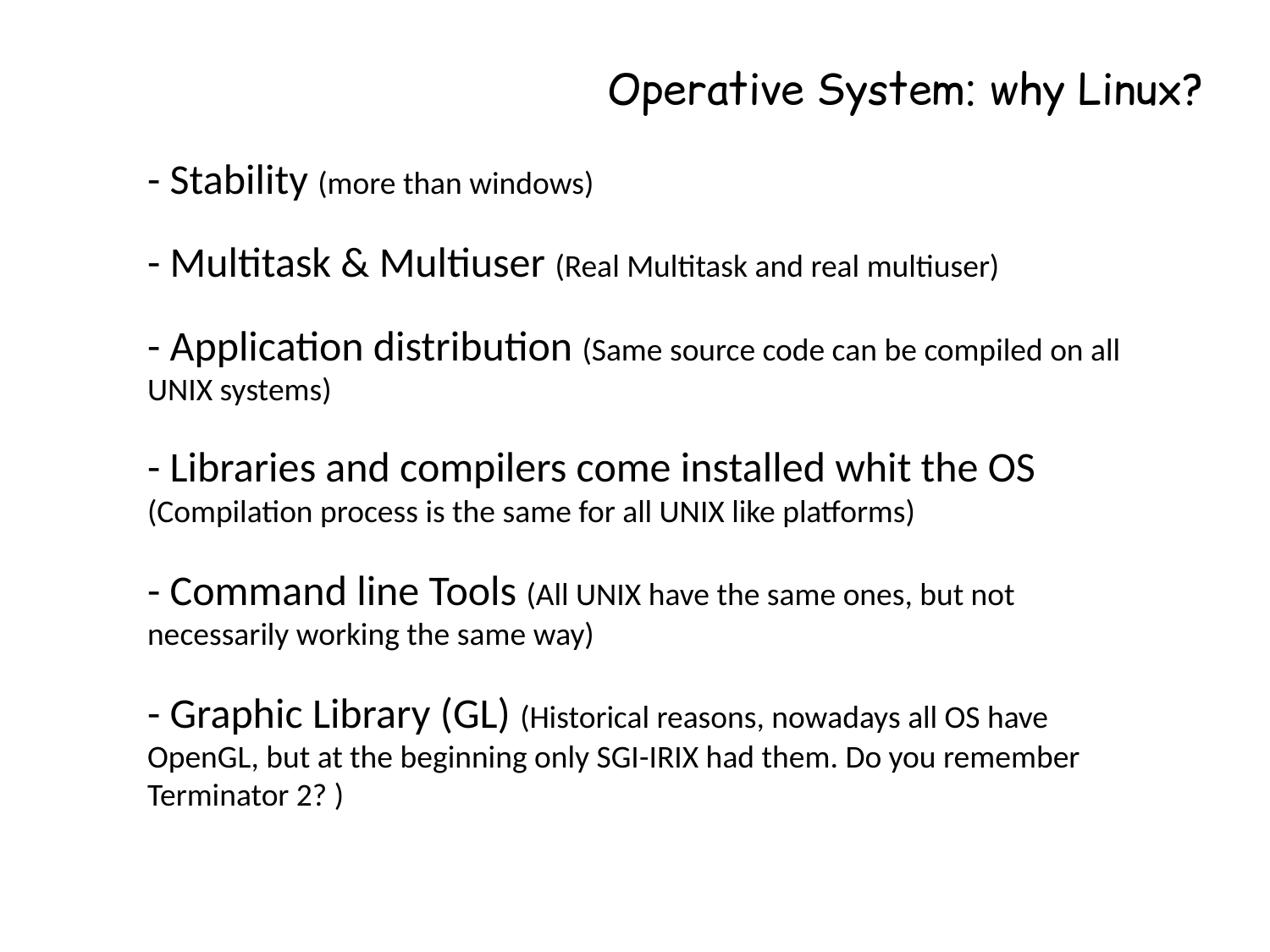

Operative System: why Linux?
- Stability (more than windows)
- Multitask & Multiuser (Real Multitask and real multiuser)
- Application distribution (Same source code can be compiled on all UNIX systems)
- Libraries and compilers come installed whit the OS (Compilation process is the same for all UNIX like platforms)
- Command line Tools (All UNIX have the same ones, but not necessarily working the same way)
- Graphic Library (GL) (Historical reasons, nowadays all OS have OpenGL, but at the beginning only SGI-IRIX had them. Do you remember Terminator 2? )